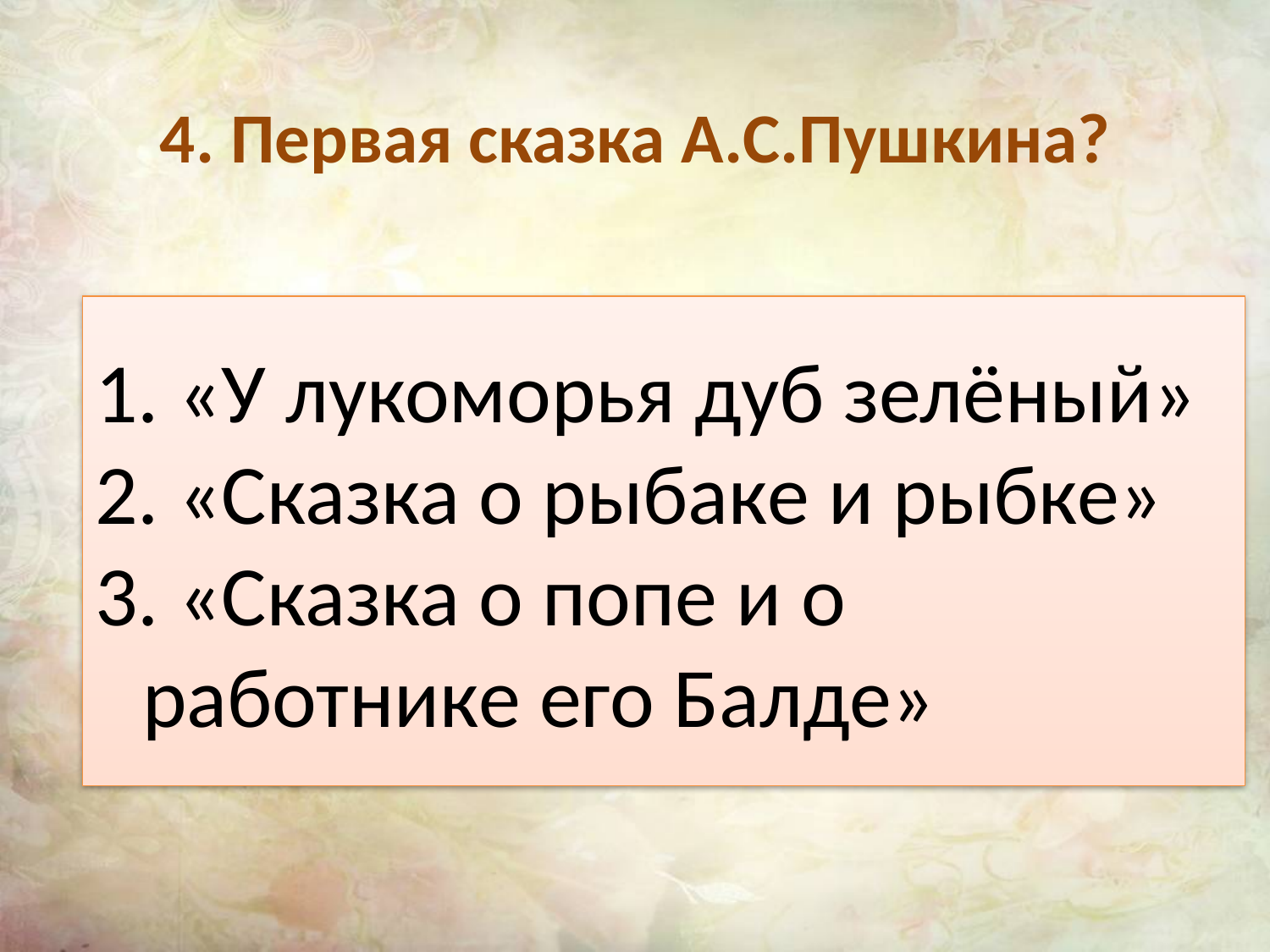

4. Первая сказка А.С.Пушкина?
 «У лукоморья дуб зелёный»
 «Сказка о рыбаке и рыбке»
 «Сказка о попе и о работнике его Балде»